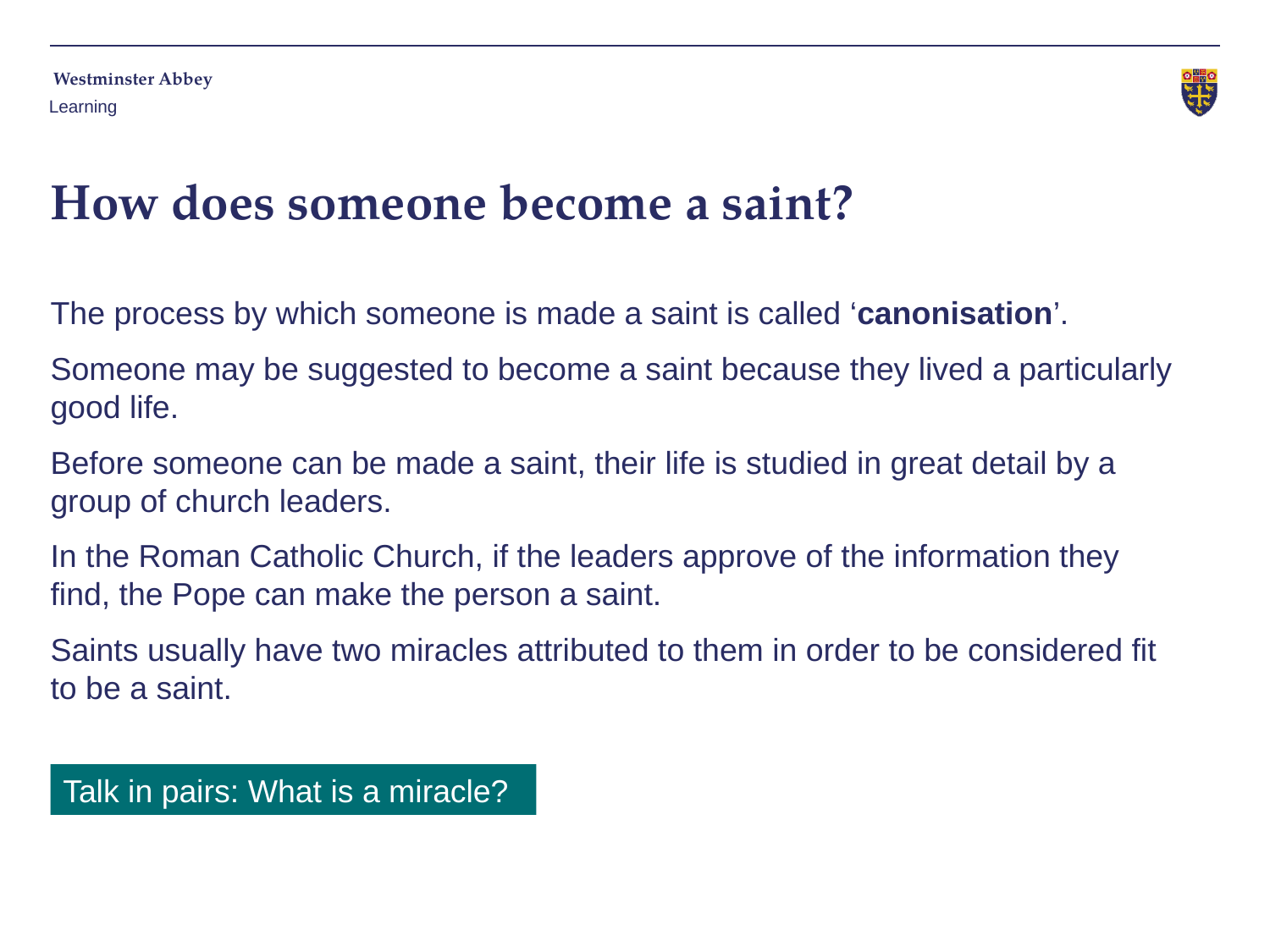

Learning
# How does someone become a saint?
The process by which someone is made a saint is called ‘canonisation’.
Someone may be suggested to become a saint because they lived a particularly good life.
Before someone can be made a saint, their life is studied in great detail by a group of church leaders.
In the Roman Catholic Church, if the leaders approve of the information they find, the Pope can make the person a saint.
Saints usually have two miracles attributed to them in order to be considered fit to be a saint.

Talk in pairs: What is a miracle?